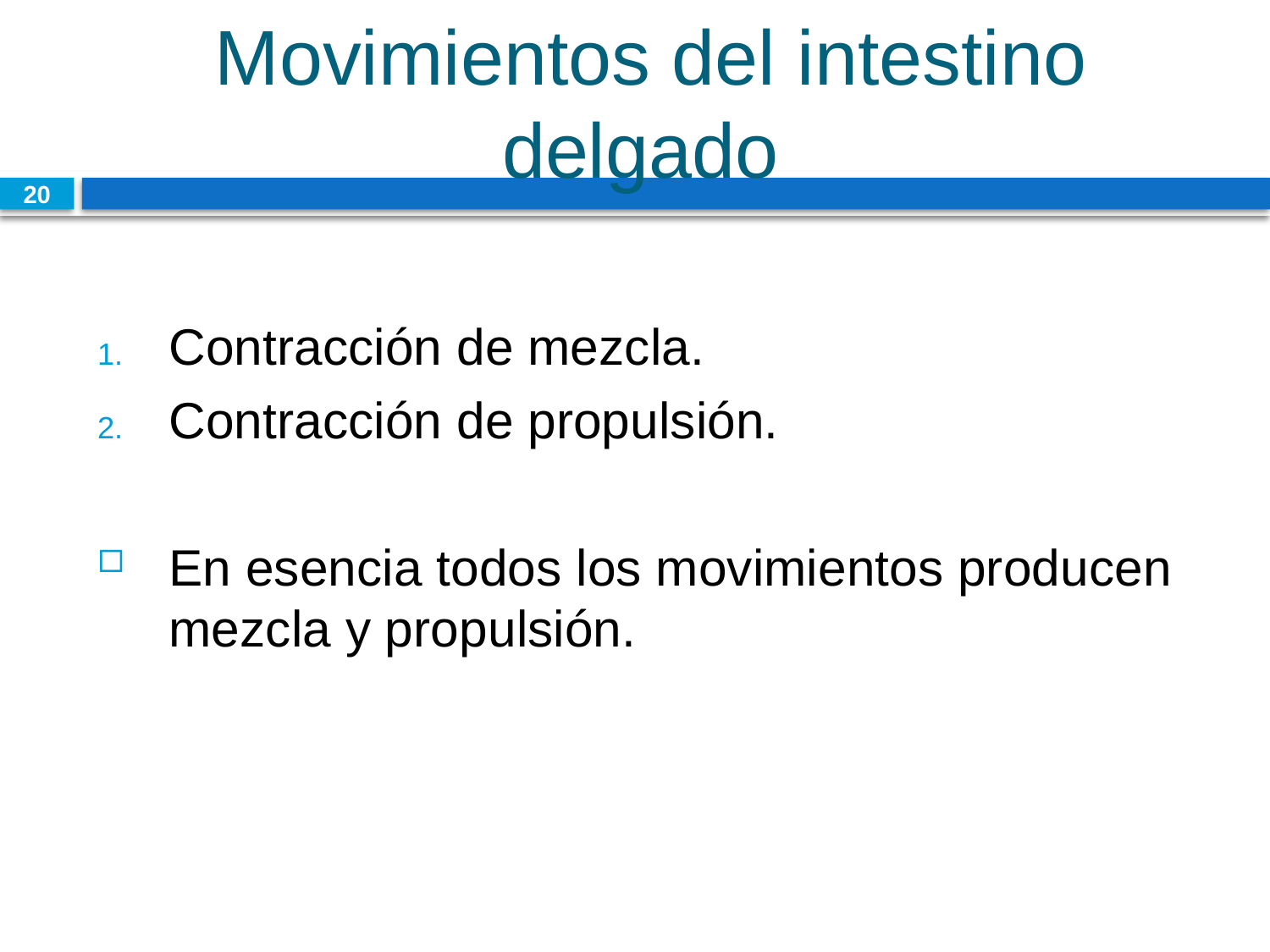

# Movimientos del intestino delgado
20
Contracción de mezcla.
Contracción de propulsión.

En esencia todos los movimientos producen mezcla y propulsión.